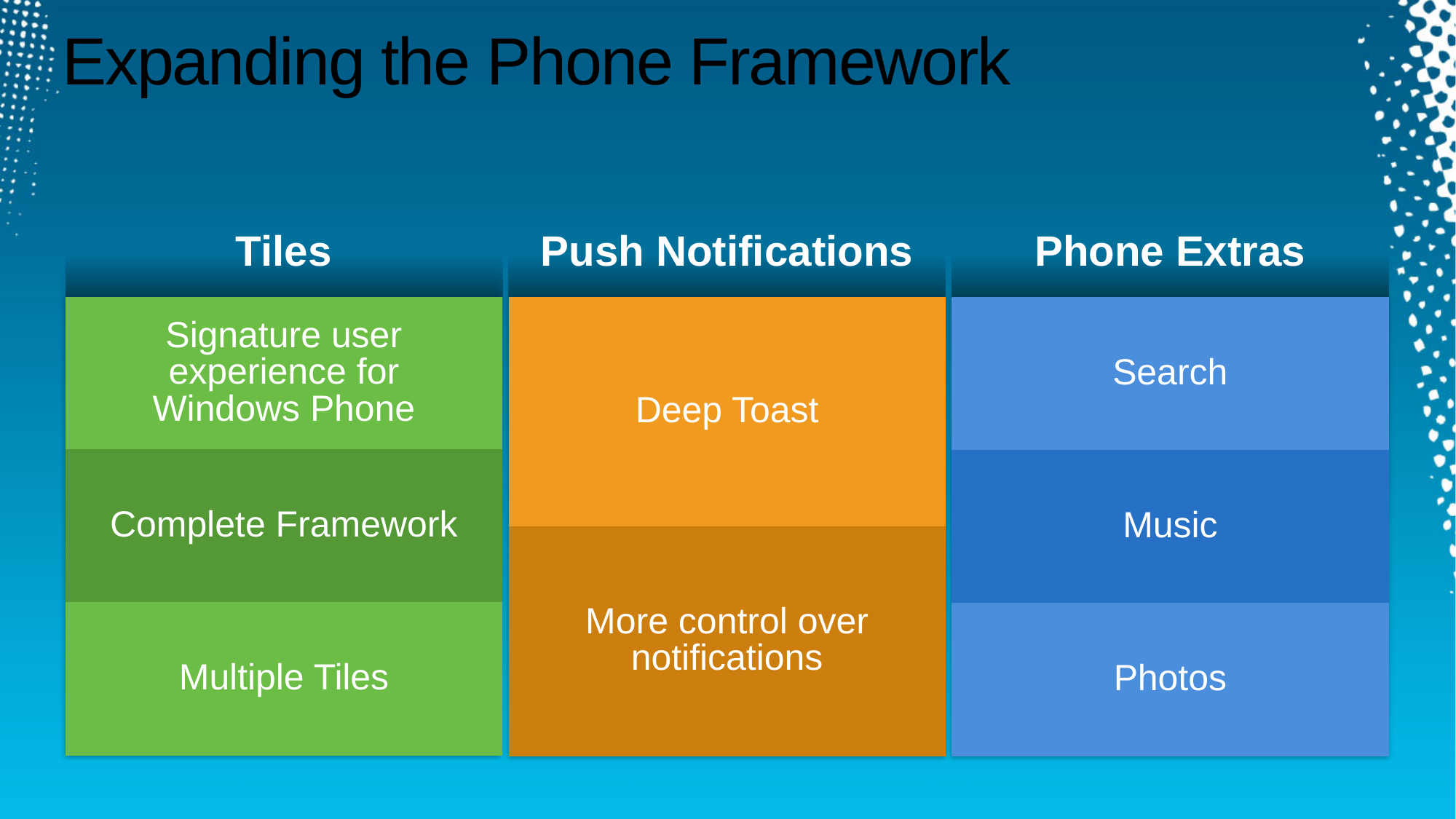

# Expanding the Phone Framework
| Camera |  |  |
| --- | --- | --- |
|  | Title Two Point one and more Second point Third point goes here | Title Three Point one and more Second point Third point goes here |
| Tiles |
| --- |
| Signature user experience for Windows Phone |
| Complete Framework |
| Multiple Tiles |
| Push Notifications |
| --- |
| Deep Toast |
| More control over notifications |
| Phone Extras |
| --- |
| Search |
| Music |
| Photos |